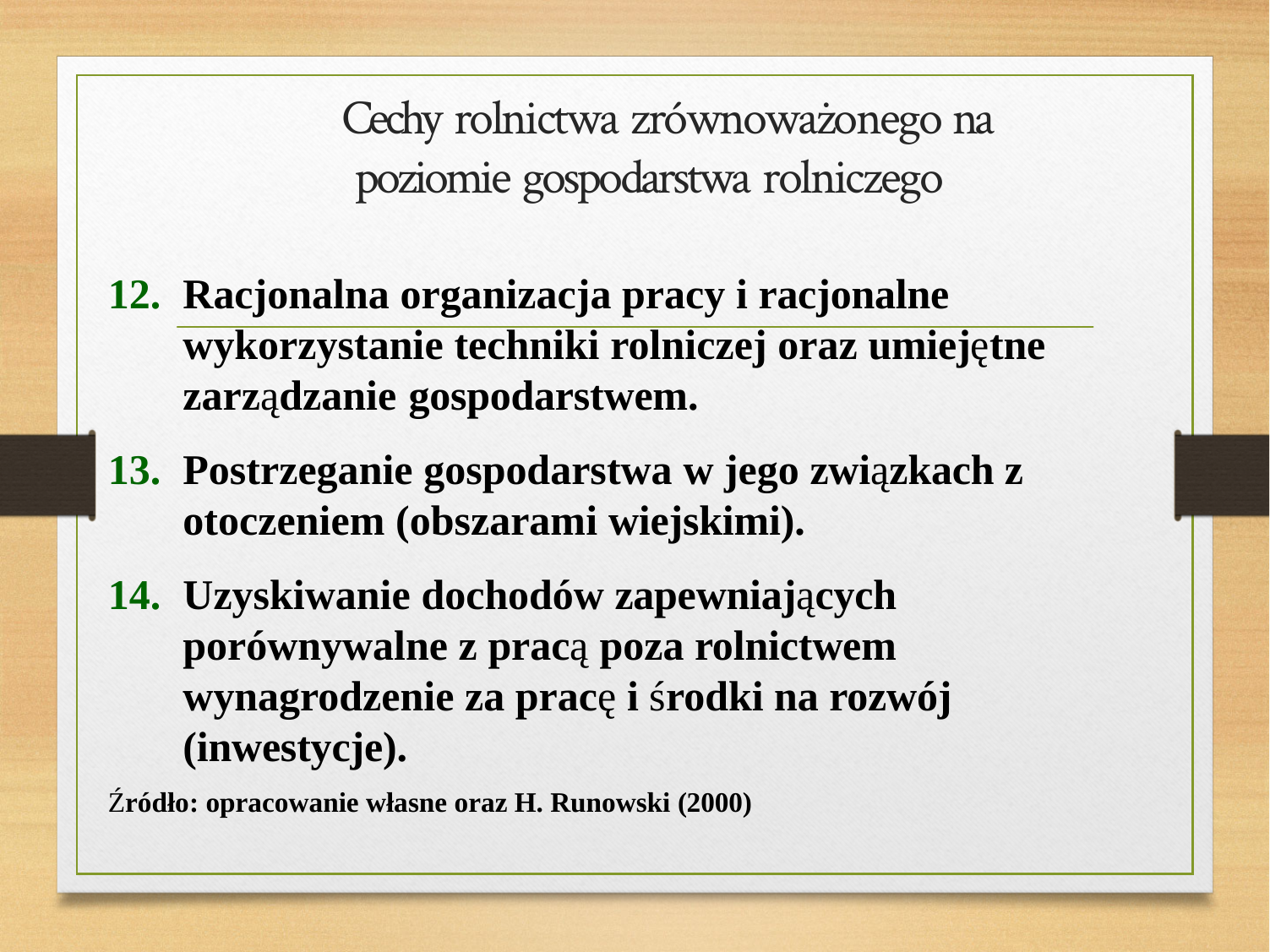

# Cechy rolnictwa zrównoważonego na poziomie gospodarstwa rolniczego
Racjonalna organizacja pracy i racjonalne wykorzystanie techniki rolniczej oraz umiejętne zarządzanie gospodarstwem.
Postrzeganie gospodarstwa w jego związkach z otoczeniem (obszarami wiejskimi).
Uzyskiwanie dochodów zapewniających porównywalne z pracą poza rolnictwem wynagrodzenie za pracę i środki na rozwój (inwestycje).
Źródło: opracowanie własne oraz H. Runowski (2000)